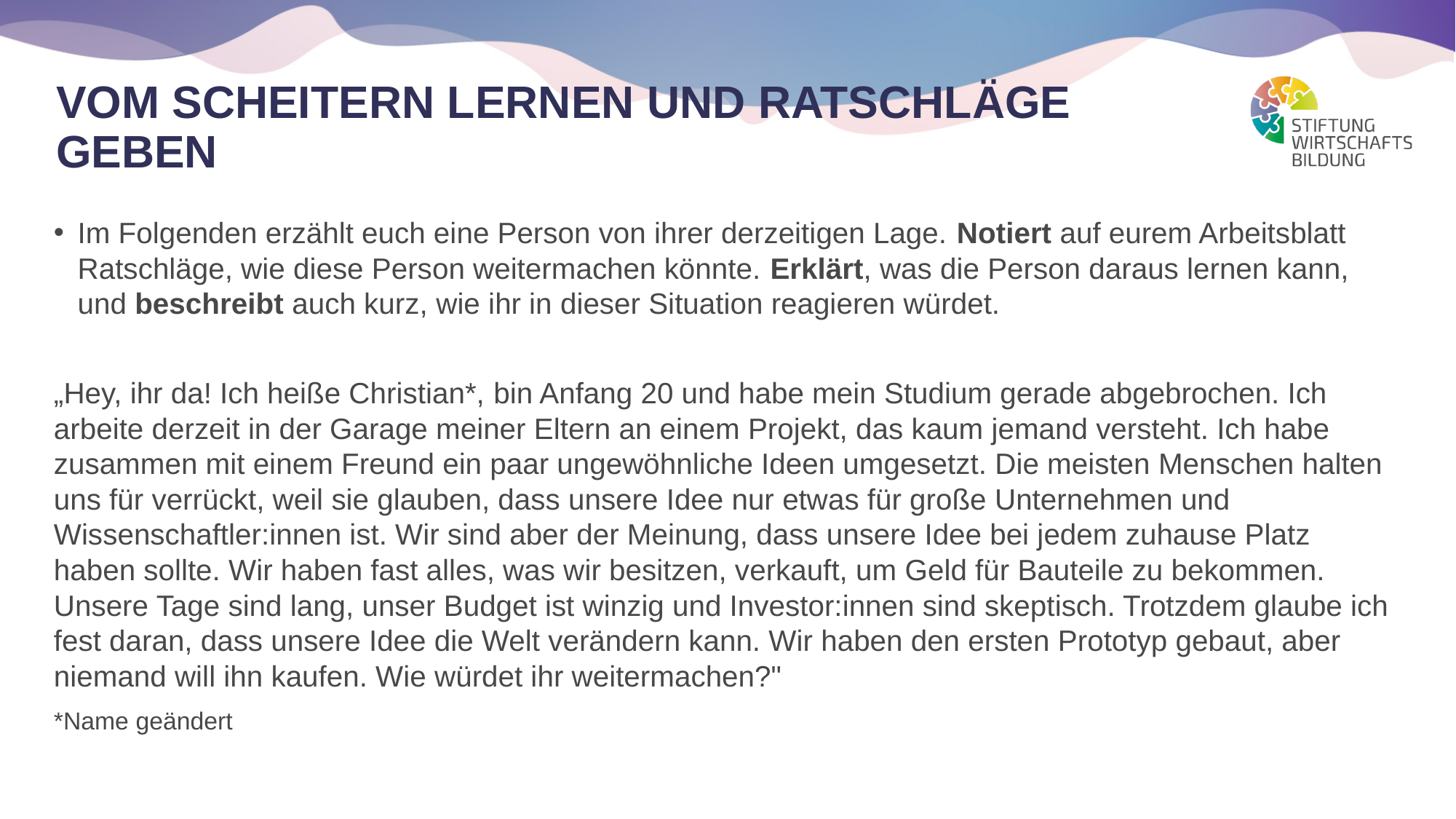

# Vom Scheitern Lernen und Ratschläge geben
Im Folgenden erzählt euch eine Person von ihrer derzeitigen Lage. Notiert auf eurem Arbeitsblatt Ratschläge, wie diese Person weitermachen könnte. Erklärt, was die Person daraus lernen kann, und beschreibt auch kurz, wie ihr in dieser Situation reagieren würdet.

„Hey, ihr da! Ich heiße Christian*, bin Anfang 20 und habe mein Studium gerade abgebrochen. Ich arbeite derzeit in der Garage meiner Eltern an einem Projekt, das kaum jemand versteht. Ich habe zusammen mit einem Freund ein paar ungewöhnliche Ideen umgesetzt. Die meisten Menschen halten uns für verrückt, weil sie glauben, dass unsere Idee nur etwas für große Unternehmen und Wissenschaftler:innen ist. Wir sind aber der Meinung, dass unsere Idee bei jedem zuhause Platz haben sollte. Wir haben fast alles, was wir besitzen, verkauft, um Geld für Bauteile zu bekommen. Unsere Tage sind lang, unser Budget ist winzig und Investor:innen sind skeptisch. Trotzdem glaube ich fest daran, dass unsere Idee die Welt verändern kann. Wir haben den ersten Prototyp gebaut, aber niemand will ihn kaufen. Wie würdet ihr weitermachen?"
*Name geändert